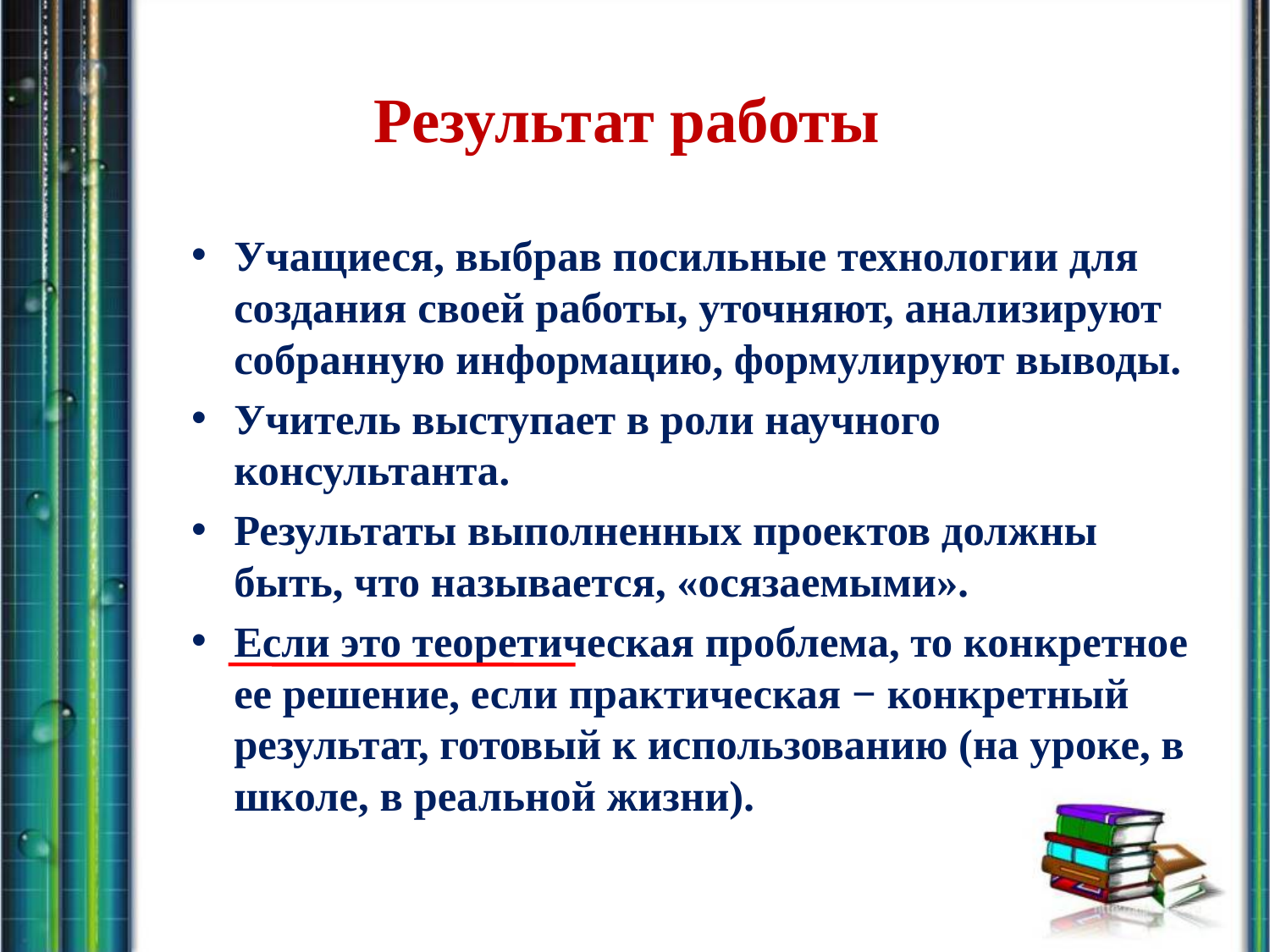

# Результат работы
Учащиеся, выбрав посильные технологии для создания своей работы, уточняют, анализируют собранную информацию, формулируют выводы.
Учитель выступает в роли научного консультанта.
Результаты выполненных проектов должны быть, что называется, «осязаемыми».
Если это теоретическая проблема, то конкретное ее решение, если практическая − конкретный результат, готовый к использованию (на уроке, в школе, в реальной жизни).